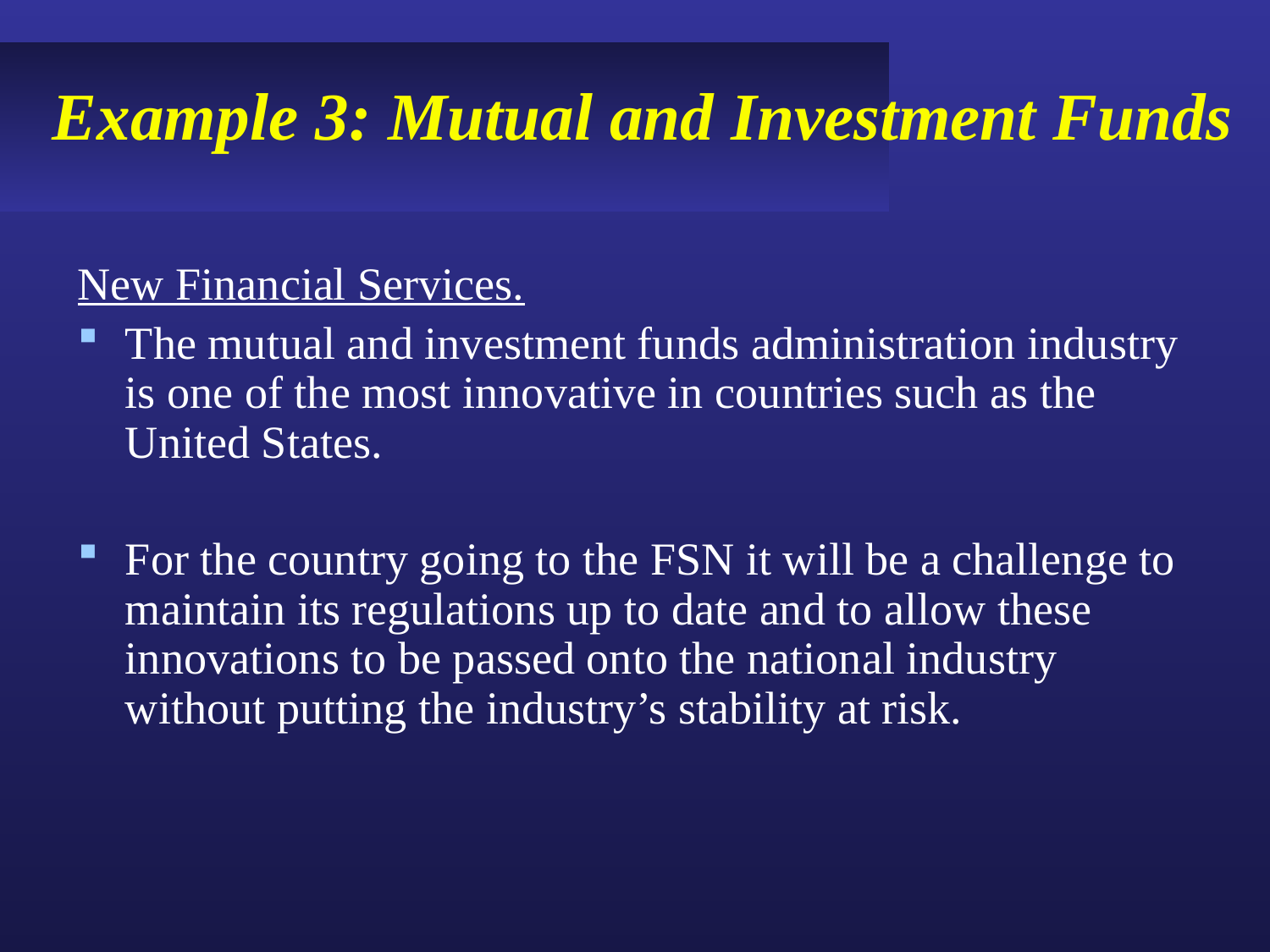

# Example 3: Mutual and Investment Funds

New Financial Services.
The mutual and investment funds administration industry is one of the most innovative in countries such as the United States.

For the country going to the FSN it will be a challenge to maintain its regulations up to date and to allow these innovations to be passed onto the national industry without putting the industry’s stability at risk.